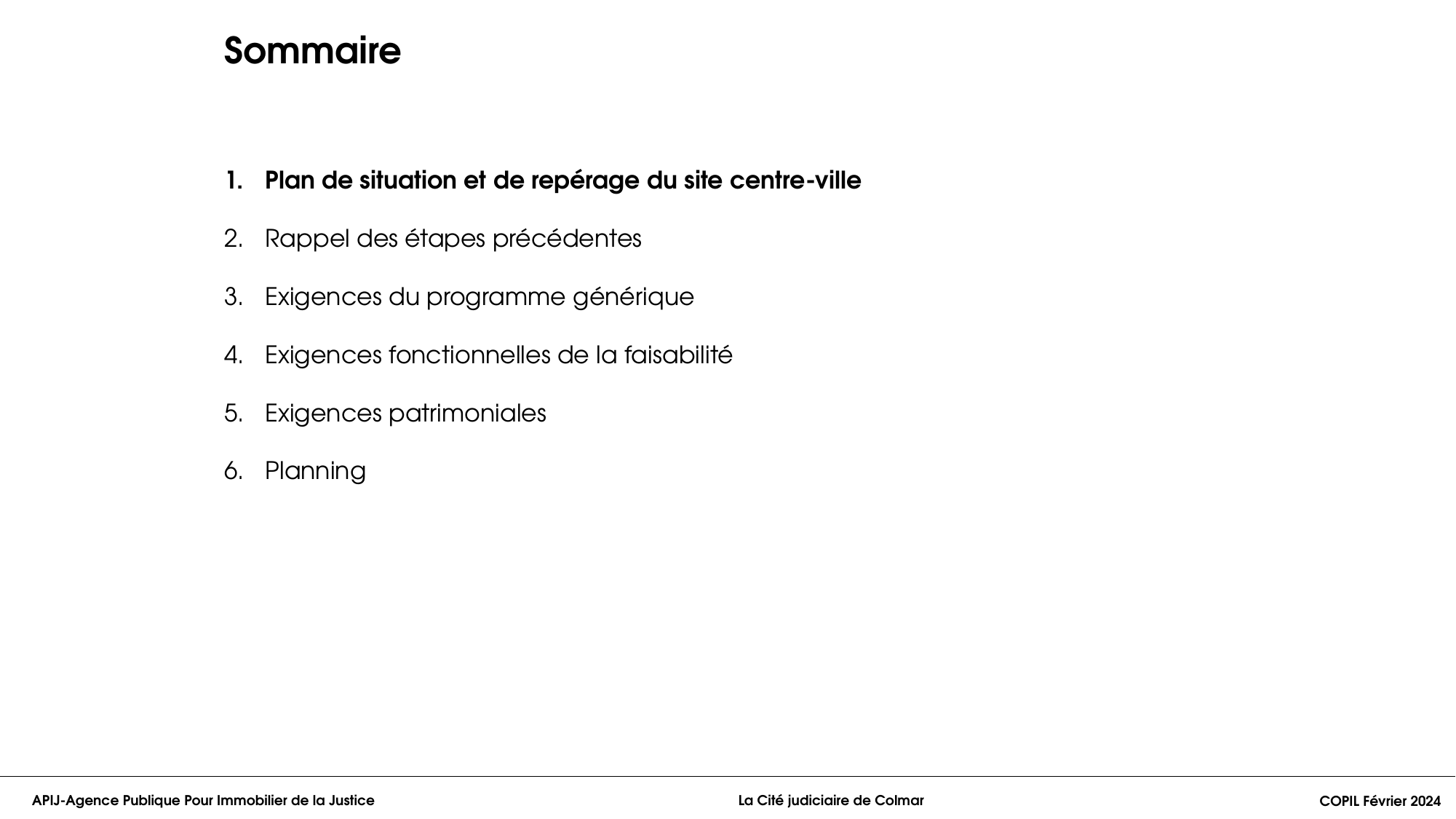

Sommaire

Plan de situation et de repérage du site centre-ville
Rappel des étapes précédentes
Exigences du programme générique
Exigences fonctionnelles de la faisabilité
Exigences patrimoniales
Planning
APIJ-Agence Publique Pour Immobilier de la Justice
La Cité judiciaire de Colmar
COPIL Février 2024